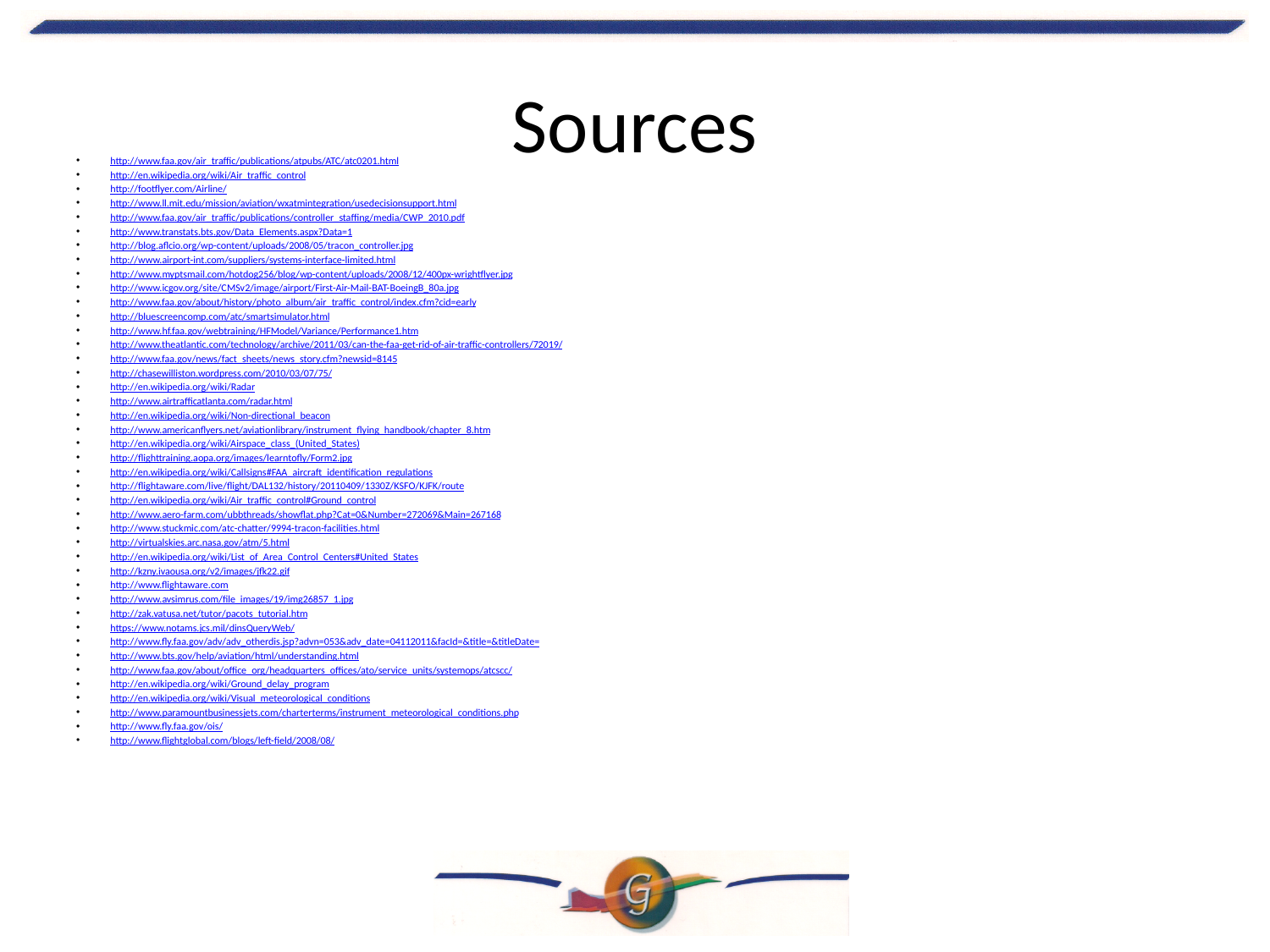

# Sources
http://www.faa.gov/air_traffic/publications/atpubs/ATC/atc0201.html
http://en.wikipedia.org/wiki/Air_traffic_control
http://footflyer.com/Airline/
http://www.ll.mit.edu/mission/aviation/wxatmintegration/usedecisionsupport.html
http://www.faa.gov/air_traffic/publications/controller_staffing/media/CWP_2010.pdf
http://www.transtats.bts.gov/Data_Elements.aspx?Data=1
http://blog.aflcio.org/wp-content/uploads/2008/05/tracon_controller.jpg
http://www.airport-int.com/suppliers/systems-interface-limited.html
http://www.myptsmail.com/hotdog256/blog/wp-content/uploads/2008/12/400px-wrightflyer.jpg
http://www.icgov.org/site/CMSv2/image/airport/First-Air-Mail-BAT-BoeingB_80a.jpg
http://www.faa.gov/about/history/photo_album/air_traffic_control/index.cfm?cid=early
http://bluescreencomp.com/atc/smartsimulator.html
http://www.hf.faa.gov/webtraining/HFModel/Variance/Performance1.htm
http://www.theatlantic.com/technology/archive/2011/03/can-the-faa-get-rid-of-air-traffic-controllers/72019/
http://www.faa.gov/news/fact_sheets/news_story.cfm?newsid=8145
http://chasewilliston.wordpress.com/2010/03/07/75/
http://en.wikipedia.org/wiki/Radar
http://www.airtrafficatlanta.com/radar.html
http://en.wikipedia.org/wiki/Non-directional_beacon
http://www.americanflyers.net/aviationlibrary/instrument_flying_handbook/chapter_8.htm
http://en.wikipedia.org/wiki/Airspace_class_(United_States)
http://flighttraining.aopa.org/images/learntofly/Form2.jpg
http://en.wikipedia.org/wiki/Callsigns#FAA_aircraft_identification_regulations
http://flightaware.com/live/flight/DAL132/history/20110409/1330Z/KSFO/KJFK/route
http://en.wikipedia.org/wiki/Air_traffic_control#Ground_control
http://www.aero-farm.com/ubbthreads/showflat.php?Cat=0&Number=272069&Main=267168
http://www.stuckmic.com/atc-chatter/9994-tracon-facilities.html
http://virtualskies.arc.nasa.gov/atm/5.html
http://en.wikipedia.org/wiki/List_of_Area_Control_Centers#United_States
http://kzny.ivaousa.org/v2/images/jfk22.gif
http://www.flightaware.com
http://www.avsimrus.com/file_images/19/img26857_1.jpg
http://zak.vatusa.net/tutor/pacots_tutorial.htm
https://www.notams.jcs.mil/dinsQueryWeb/
http://www.fly.faa.gov/adv/adv_otherdis.jsp?advn=053&adv_date=04112011&facId=&title=&titleDate=
http://www.bts.gov/help/aviation/html/understanding.html
http://www.faa.gov/about/office_org/headquarters_offices/ato/service_units/systemops/atcscc/
http://en.wikipedia.org/wiki/Ground_delay_program
http://en.wikipedia.org/wiki/Visual_meteorological_conditions
http://www.paramountbusinessjets.com/charterterms/instrument_meteorological_conditions.php
http://www.fly.faa.gov/ois/
http://www.flightglobal.com/blogs/left-field/2008/08/